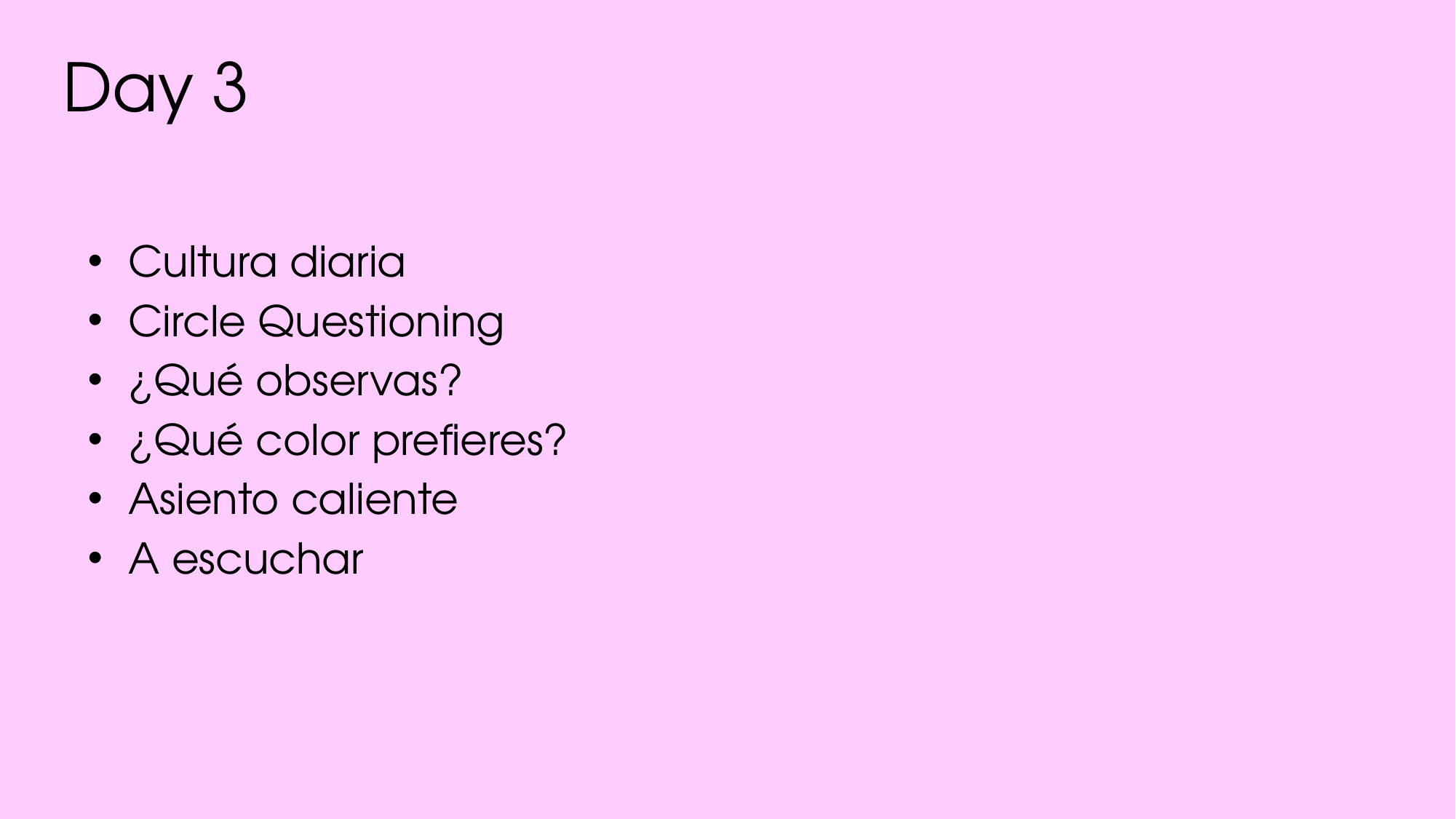

# Day 3
Cultura diaria
Circle Questioning
¿Qué observas?
¿Qué color prefieres?
Asiento caliente
A escuchar